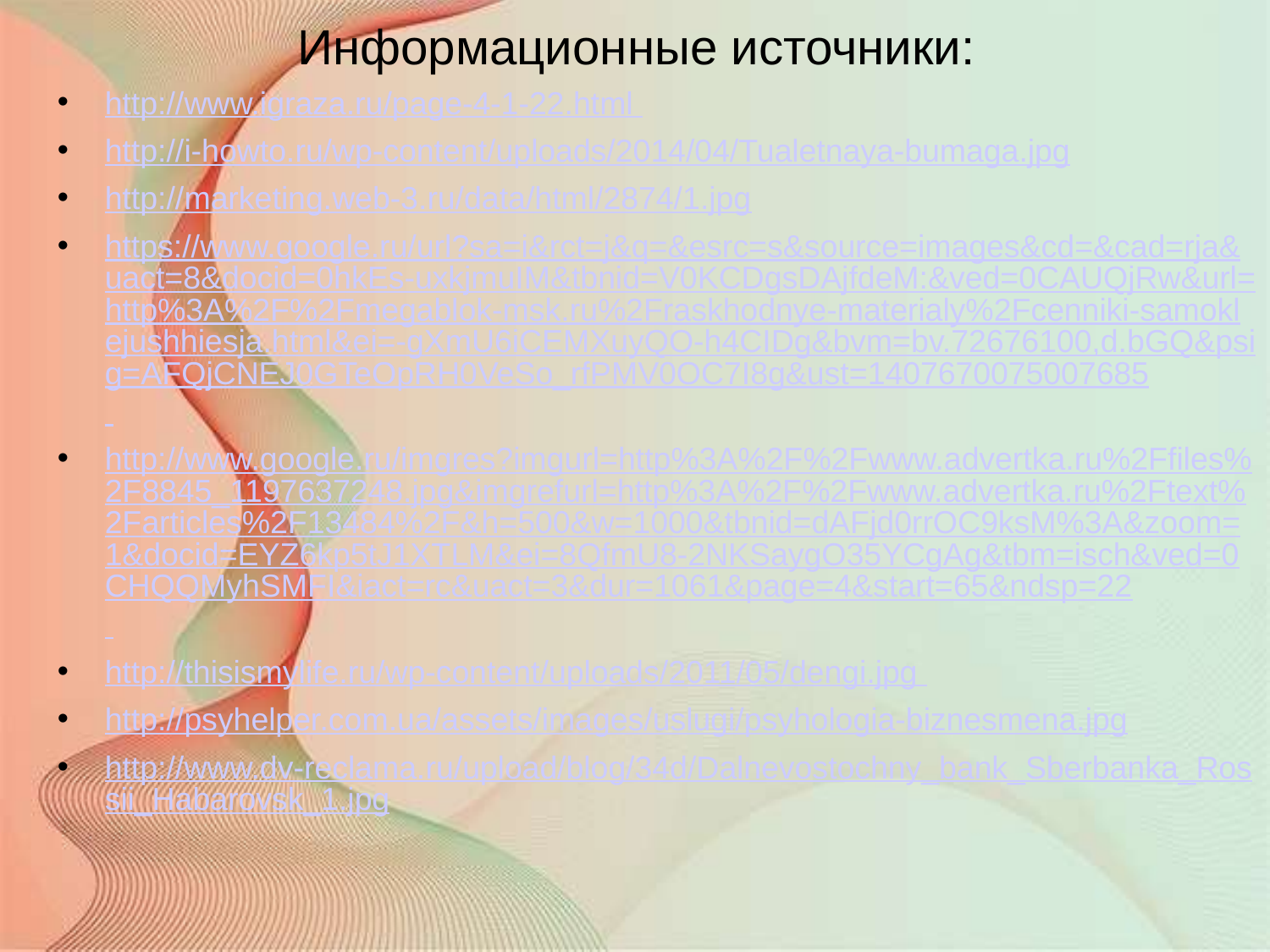

Информационные источники:
http://www.igraza.ru/page-4-1-22.html
http://i-howto.ru/wp-content/uploads/2014/04/Tualetnaya-bumaga.jpg
http://marketing.web-3.ru/data/html/2874/1.jpg
https://www.google.ru/url?sa=i&rct=j&q=&esrc=s&source=images&cd=&cad=rja&uact=8&docid=0hkEs-uxkjmuIM&tbnid=V0KCDgsDAjfdeM:&ved=0CAUQjRw&url=http%3A%2F%2Fmegablok-msk.ru%2Fraskhodnye-materialy%2Fcenniki-samoklejushhiesja.html&ei=-gXmU6iCEMXuyQO-h4CIDg&bvm=bv.72676100,d.bGQ&psig=AFQjCNEJ0GTeOpRH0VeSo_rfPMV0OC7I8g&ust=1407670075007685
http://www.google.ru/imgres?imgurl=http%3A%2F%2Fwww.advertka.ru%2Ffiles%2F8845_1197637248.jpg&imgrefurl=http%3A%2F%2Fwww.advertka.ru%2Ftext%2Farticles%2F13484%2F&h=500&w=1000&tbnid=dAFjd0rrOC9ksM%3A&zoom=1&docid=EYZ6kp5tJ1XTLM&ei=8QfmU8-2NKSaygO35YCgAg&tbm=isch&ved=0CHQQMyhSMFI&iact=rc&uact=3&dur=1061&page=4&start=65&ndsp=22
http://thisismylife.ru/wp-content/uploads/2011/05/dengi.jpg
http://psyhelper.com.ua/assets/images/uslugi/psyhologia-biznesmena.jpg
http://www.dv-reclama.ru/upload/blog/34d/Dalnevostochny_bank_Sberbanka_Rossii_Habarovsk_1.jpg